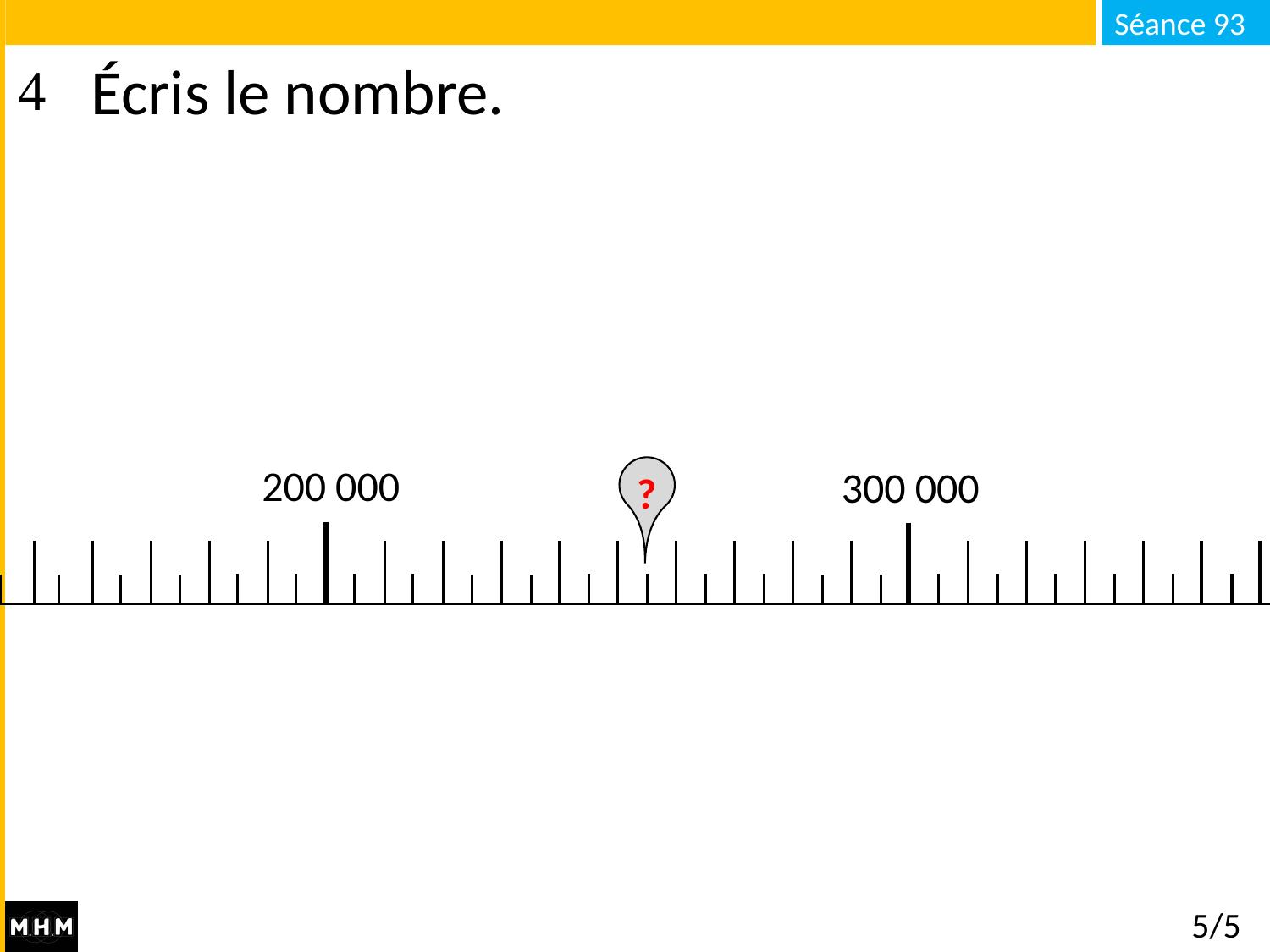

# Écris le nombre.
200 000
300 000

?
5/5